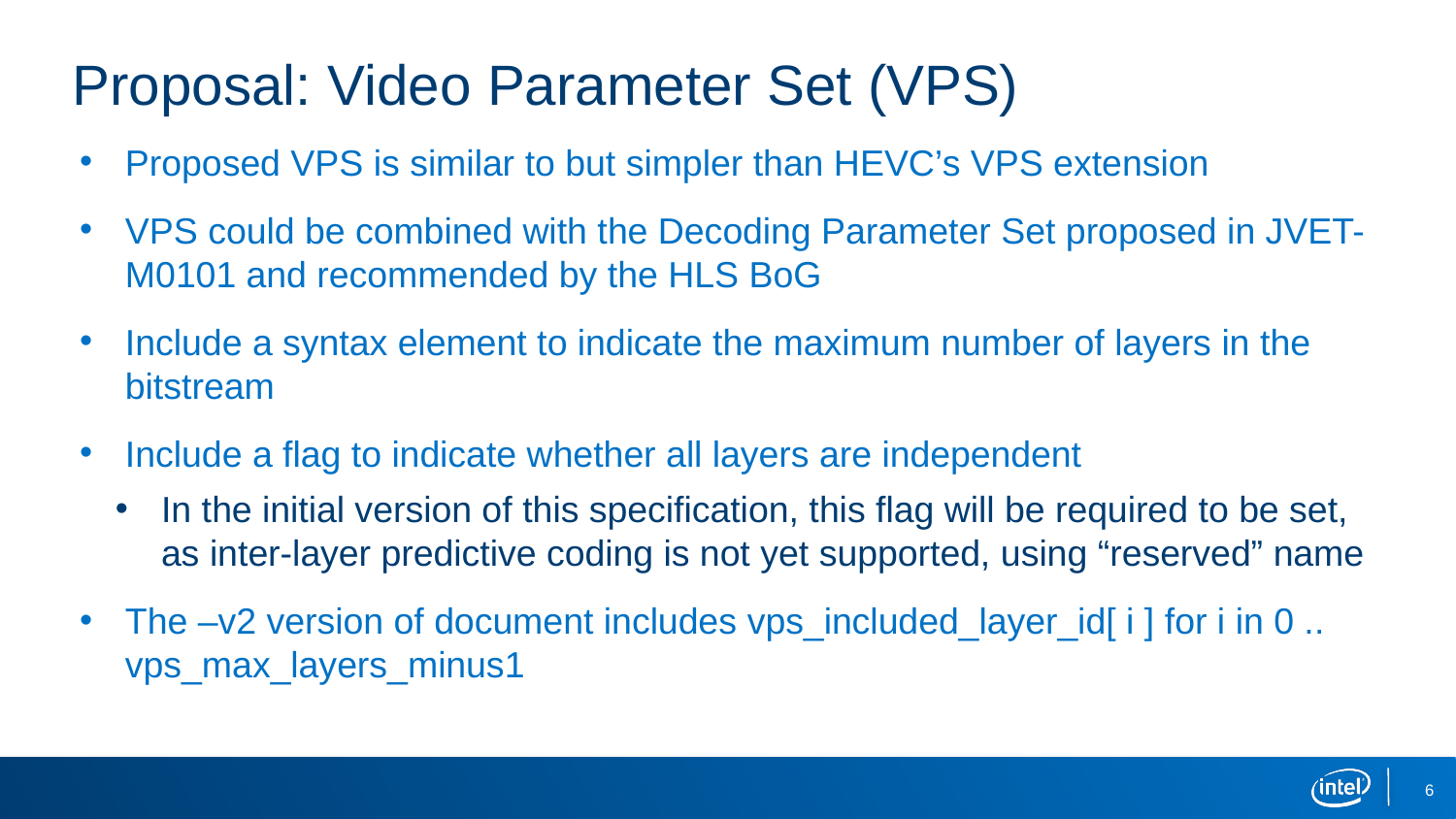

# Proposal: Video Parameter Set (VPS)
Proposed VPS is similar to but simpler than HEVC’s VPS extension
VPS could be combined with the Decoding Parameter Set proposed in JVET-M0101 and recommended by the HLS BoG
Include a syntax element to indicate the maximum number of layers in the bitstream
Include a flag to indicate whether all layers are independent
In the initial version of this specification, this flag will be required to be set, as inter-layer predictive coding is not yet supported, using “reserved” name
The –v2 version of document includes vps_included_layer_id[ i ] for i in 0 .. vps_max_layers_minus1

6